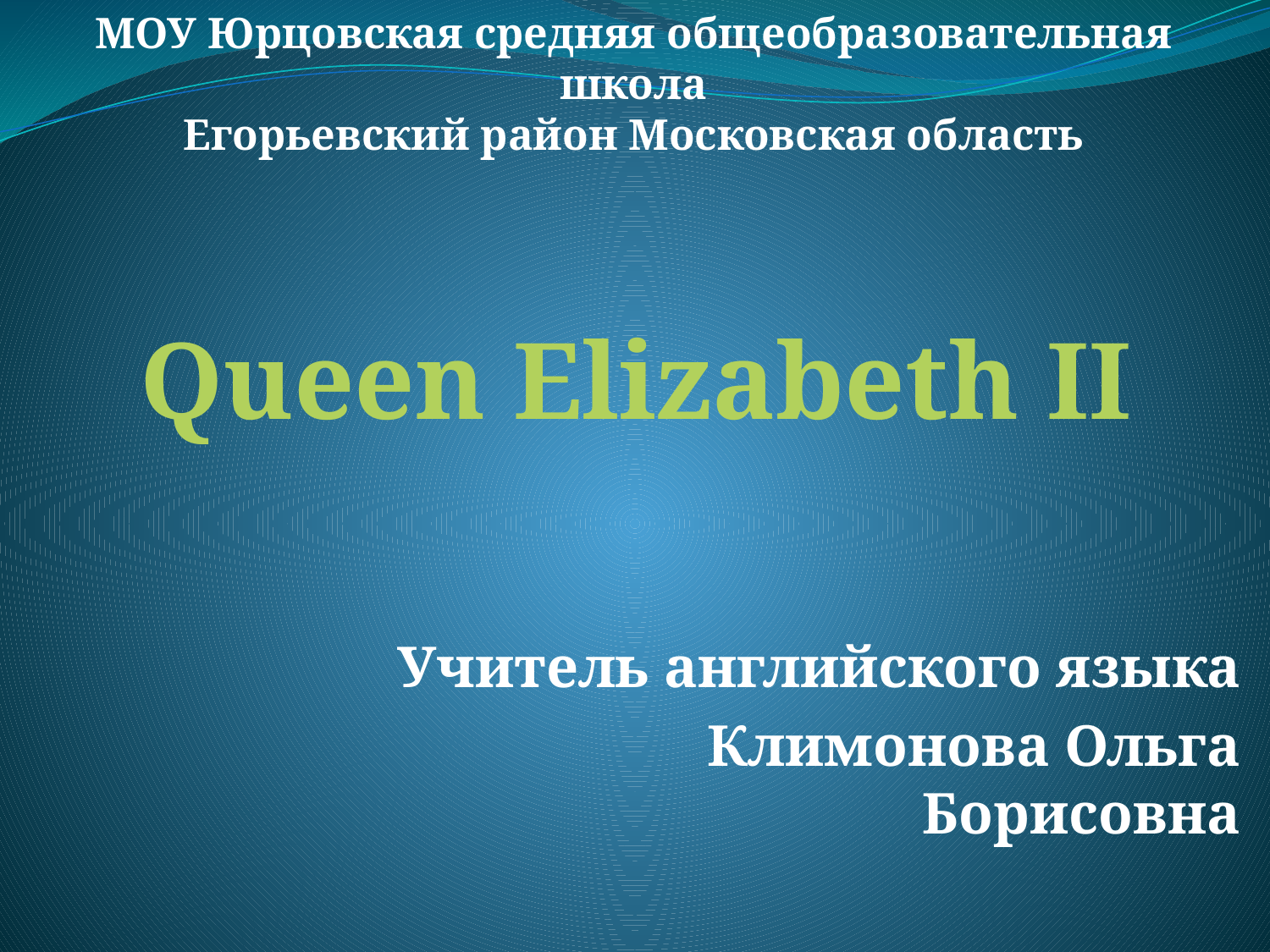

# МОУ Юрцовская средняя общеобразовательная школа Егорьевский район Московская область
Queen Elizabeth II
Учитель английского языка
Климонова Ольга Борисовна